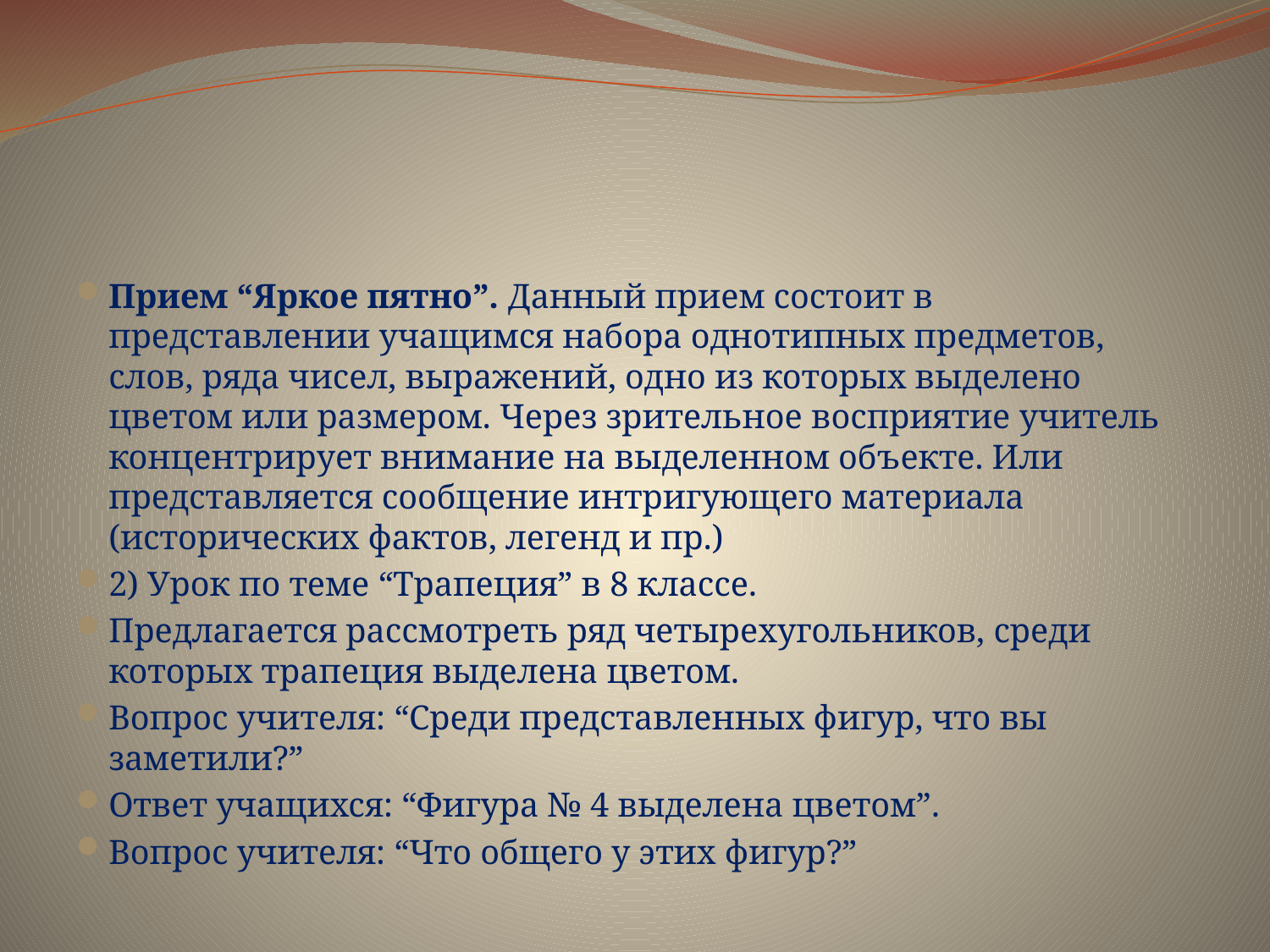

#
Прием “Яркое пятно”. Данный прием состоит в представлении учащимся набора однотипных предметов, слов, ряда чисел, выражений, одно из которых выделено цветом или размером. Через зрительное восприятие учитель концентрирует внимание на выделенном объекте. Или представляется сообщение интригующего материала (исторических фактов, легенд и пр.)
2) Урок по теме “Трапеция” в 8 классе.
Предлагается рассмотреть ряд четырехугольников, среди которых трапеция выделена цветом.
Вопрос учителя: “Среди представленных фигур, что вы заметили?”
Ответ учащихся: “Фигура № 4 выделена цветом”.
Вопрос учителя: “Что общего у этих фигур?”